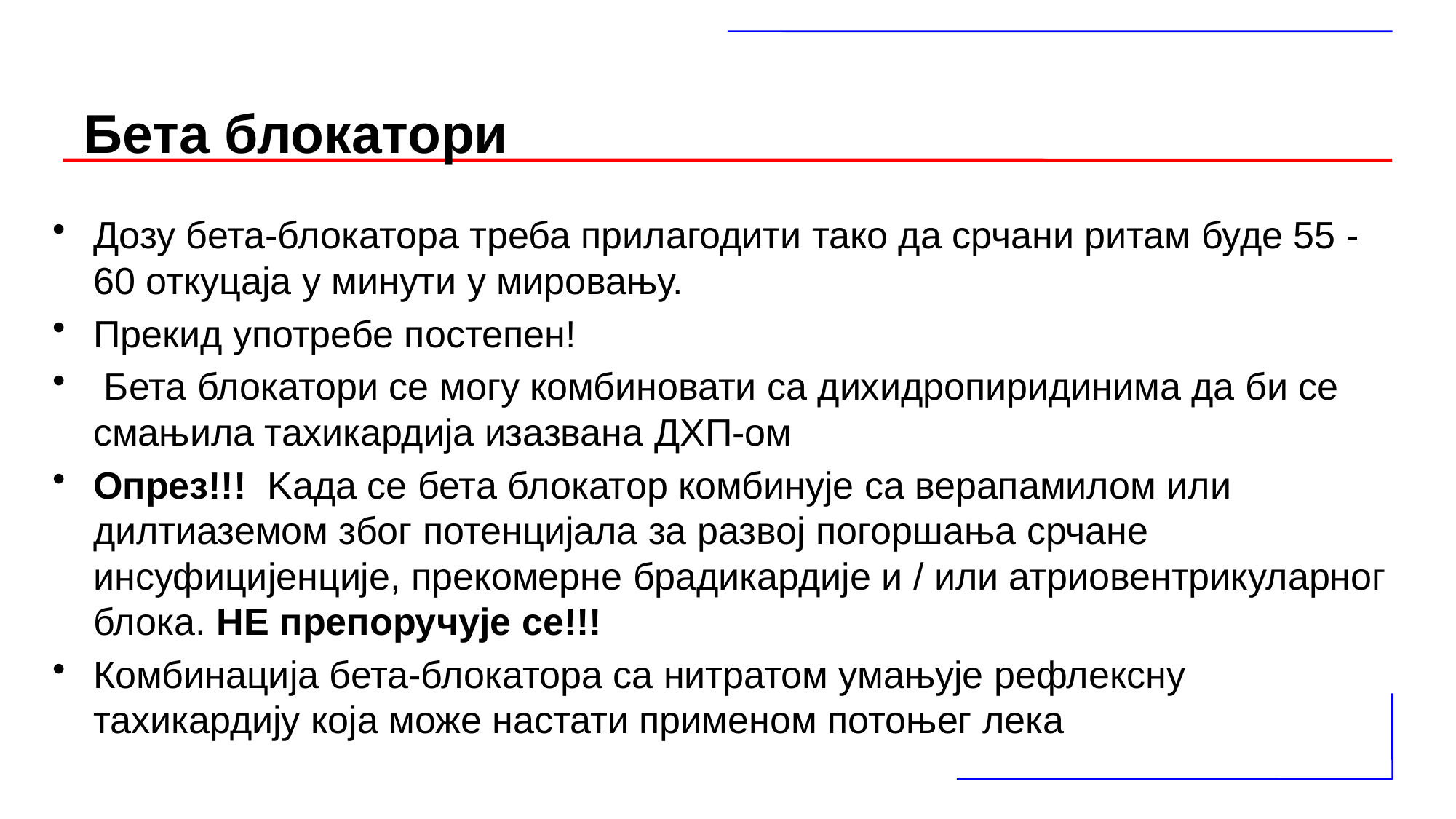

# Бета блокатори
Дозу бета-блокатора треба прилагодити тако да срчани ритам буде 55 - 60 откуцаја у минути у мировању.
Прекид употребе постепен!
 Бета блокатори се могу комбиновати са дихидропиридинима да би се смањила тахикардија изазвана ДХП-ом
Oпрез!!!  Kада се бета блокатор комбинује са верапамилом или дилтиаземом због потенцијала за развој погоршања срчане инсуфицијенције, прекомерне брадикардије и / или атриовентрикуларног блока. НЕ препоручује се!!!
Комбинација бета-блокатора са нитратом умањује рефлексну тахикардију која може настати применом потоњег лека